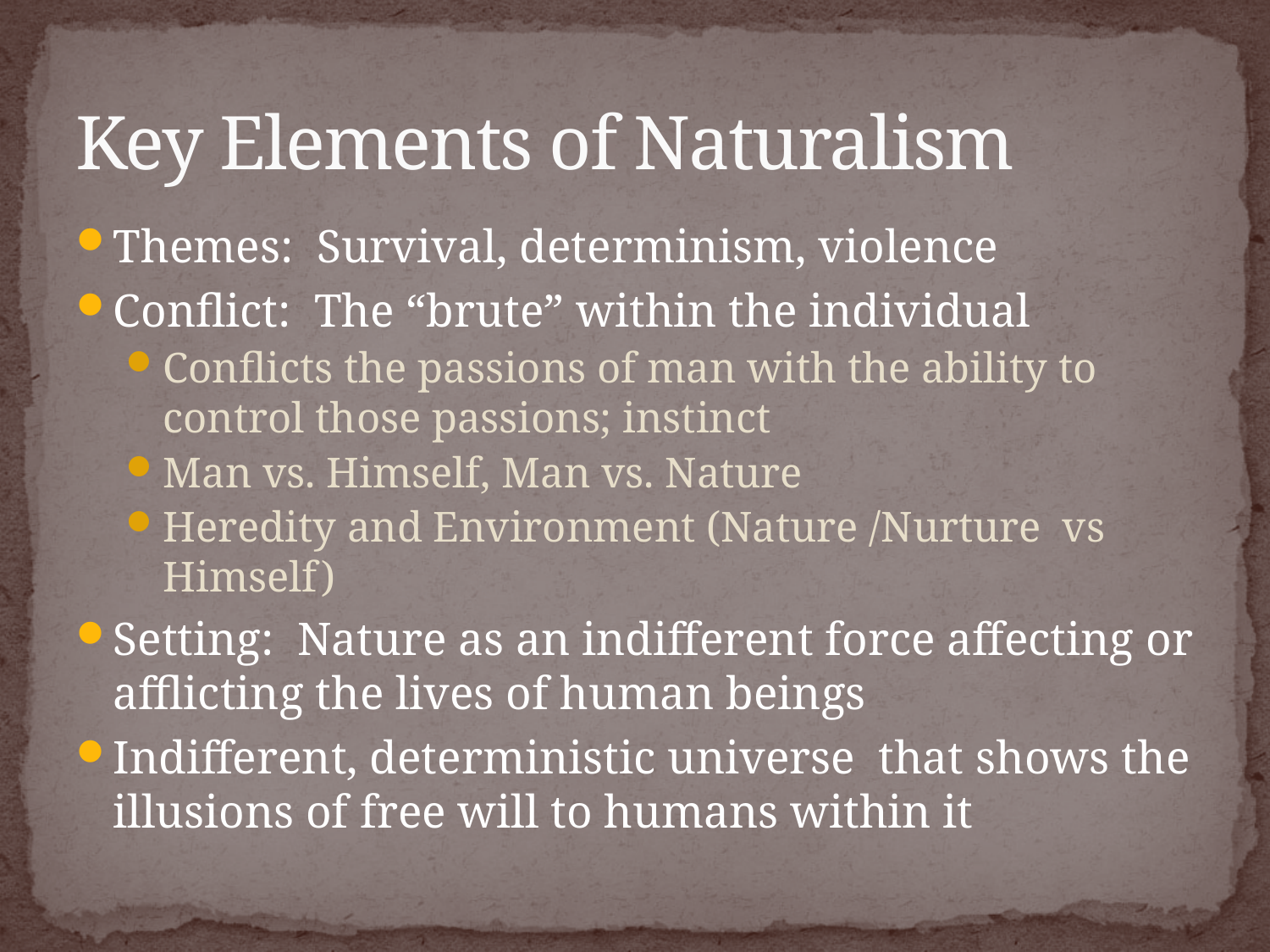

# Key Elements of Naturalism
Themes:  Survival, determinism, violence
Conflict:  The “brute” within the individual
Conflicts the passions of man with the ability to control those passions; instinct
Man vs. Himself, Man vs. Nature
Heredity and Environment (Nature /Nurture  vs Himself)
Setting:  Nature as an indifferent force affecting or afflicting the lives of human beings
Indifferent, deterministic universe  that shows the illusions of free will to humans within it